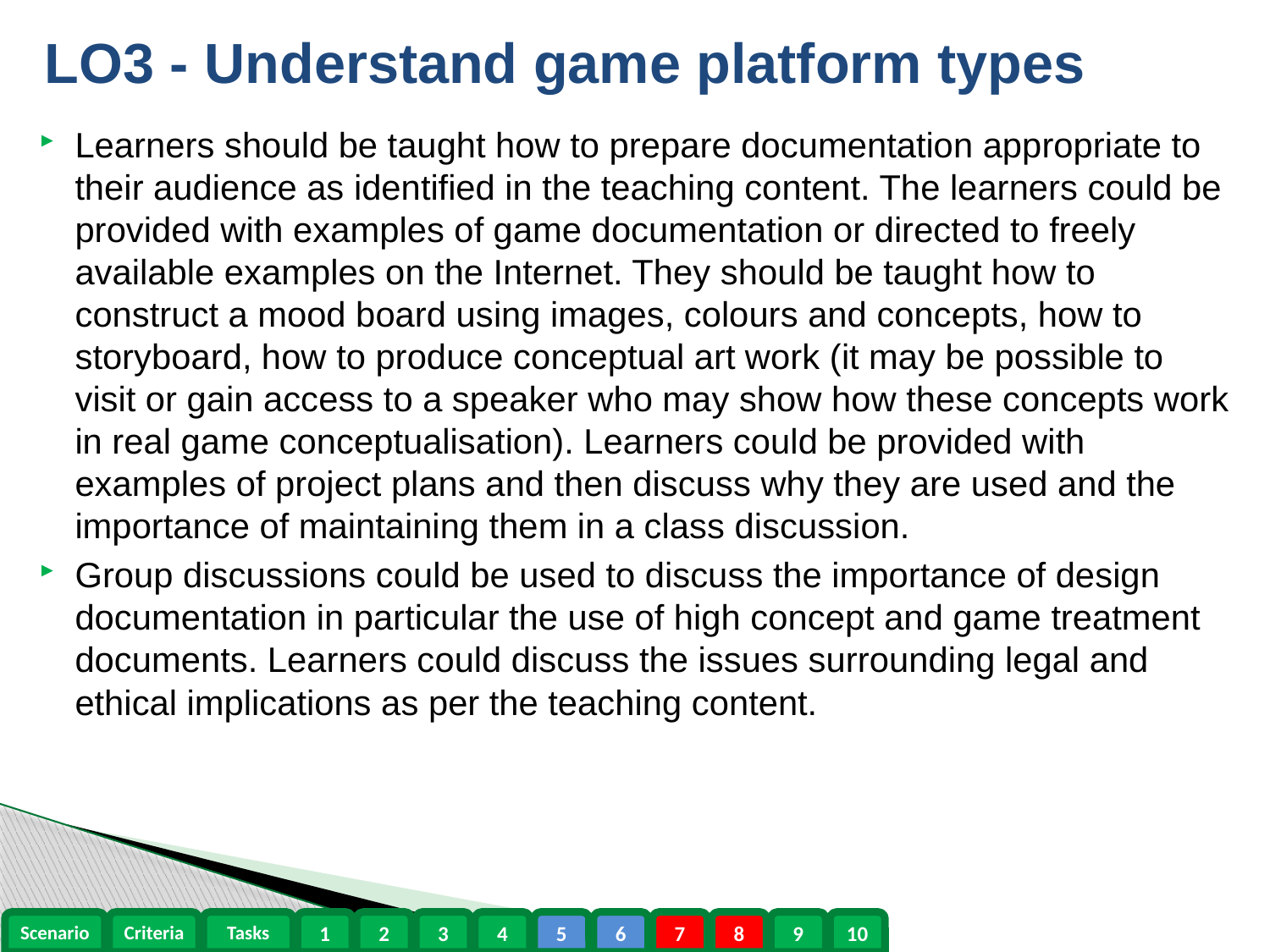

# LO3 - Understand game platform types
Learners should be taught how to prepare documentation appropriate to their audience as identified in the teaching content. The learners could be provided with examples of game documentation or directed to freely available examples on the Internet. They should be taught how to construct a mood board using images, colours and concepts, how to storyboard, how to produce conceptual art work (it may be possible to visit or gain access to a speaker who may show how these concepts work in real game conceptualisation). Learners could be provided with examples of project plans and then discuss why they are used and the importance of maintaining them in a class discussion.
Group discussions could be used to discuss the importance of design documentation in particular the use of high concept and game treatment documents. Learners could discuss the issues surrounding legal and ethical implications as per the teaching content.